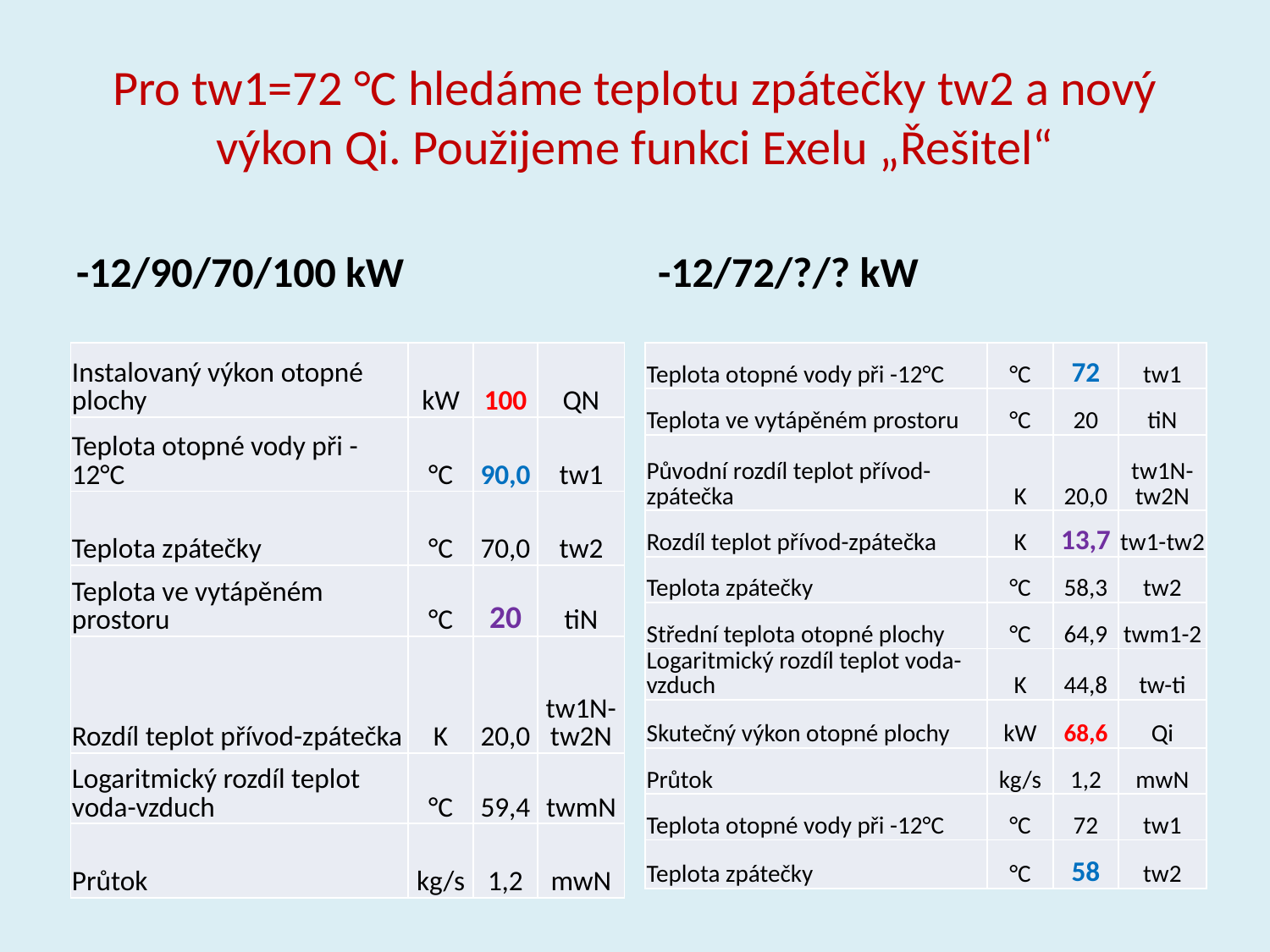

# Pro tw1=72 °C hledáme teplotu zpátečky tw2 a nový výkon Qi. Použijeme funkci Exelu „Řešitel“
-12/90/70/100 kW
-12/72/?/? kW
| Instalovaný výkon otopné plochy | kW | 100 | QN |
| --- | --- | --- | --- |
| Teplota otopné vody při -12°C | °C | 90,0 | tw1 |
| Teplota zpátečky | °C | 70,0 | tw2 |
| Teplota ve vytápěném prostoru | °C | 20 | tiN |
| Rozdíl teplot přívod-zpátečka | K | 20,0 | tw1N-tw2N |
| Logaritmický rozdíl teplot voda-vzduch | °C | 59,4 | twmN |
| Průtok | kg/s | 1,2 | mwN |
| Teplota otopné vody při -12°C | °C | 72 | tw1 |
| --- | --- | --- | --- |
| Teplota ve vytápěném prostoru | °C | 20 | tiN |
| Původní rozdíl teplot přívod-zpátečka | K | 20,0 | tw1N-tw2N |
| Rozdíl teplot přívod-zpátečka | K | 13,7 | tw1-tw2 |
| Teplota zpátečky | °C | 58,3 | tw2 |
| Střední teplota otopné plochy | °C | 64,9 | twm1-2 |
| Logaritmický rozdíl teplot voda-vzduch | K | 44,8 | tw-ti |
| Skutečný výkon otopné plochy | kW | 68,6 | Qi |
| Průtok | kg/s | 1,2 | mwN |
| Teplota otopné vody při -12°C | °C | 72 | tw1 |
| Teplota zpátečky | °C | 58 | tw2 |